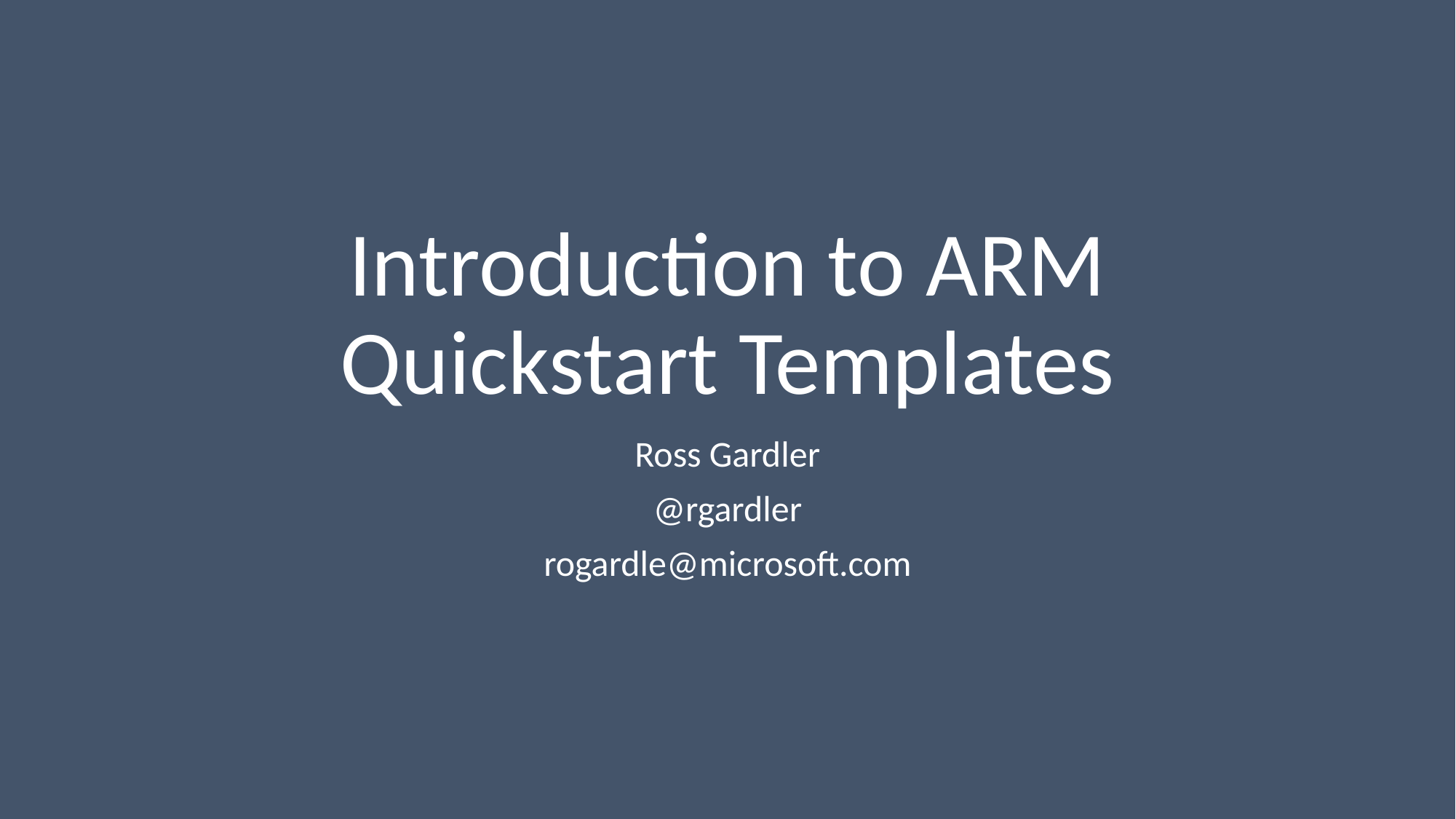

# Introduction to ARM Quickstart Templates
Ross Gardler
@rgardler
rogardle@microsoft.com